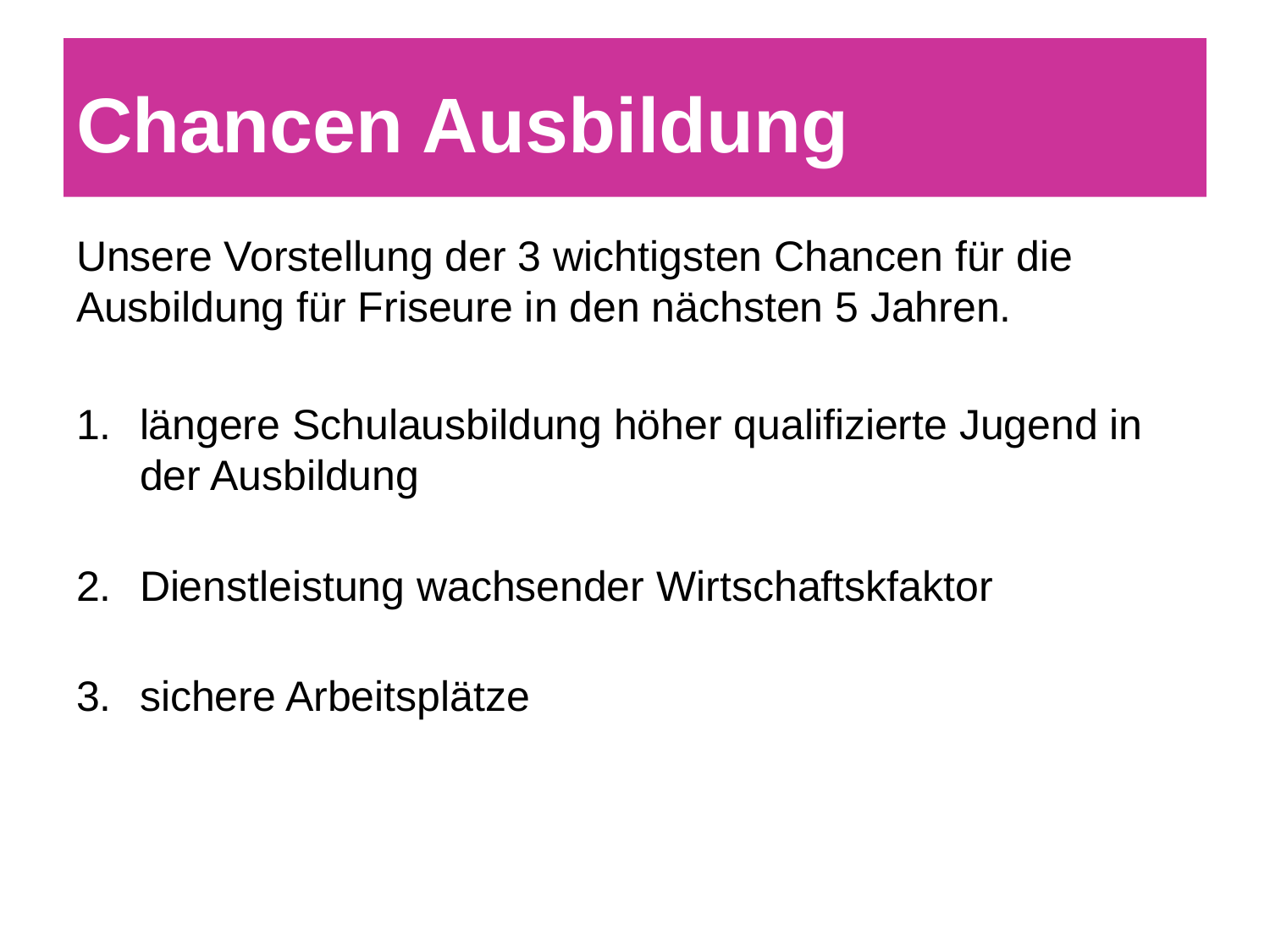

# Chancen Ausbildung
Unsere Vorstellung der 3 wichtigsten Chancen für die Ausbildung für Friseure in den nächsten 5 Jahren.

längere Schulausbildung höher qualifizierte Jugend in der Ausbildung
Dienstleistung wachsender Wirtschaftskfaktor
sichere Arbeitsplätze